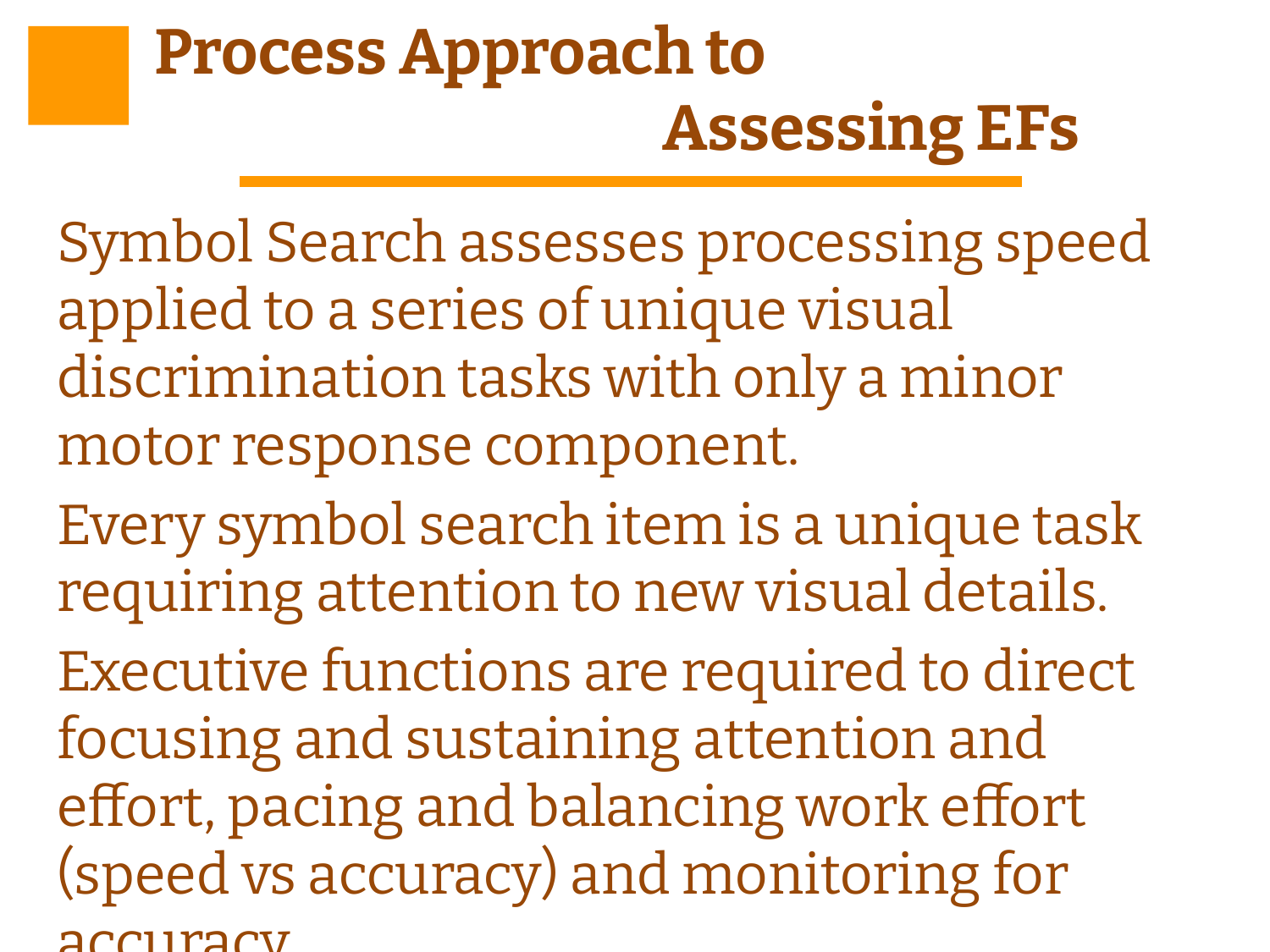

# Process Approach to Assessing EFs
Symbol Search assesses processing speed applied to a series of unique visual discrimination tasks with only a minor motor response component.
Every symbol search item is a unique task requiring attention to new visual details.
Executive functions are required to direct focusing and sustaining attention and effort, pacing and balancing work effort (speed vs accuracy) and monitoring for accuracy.